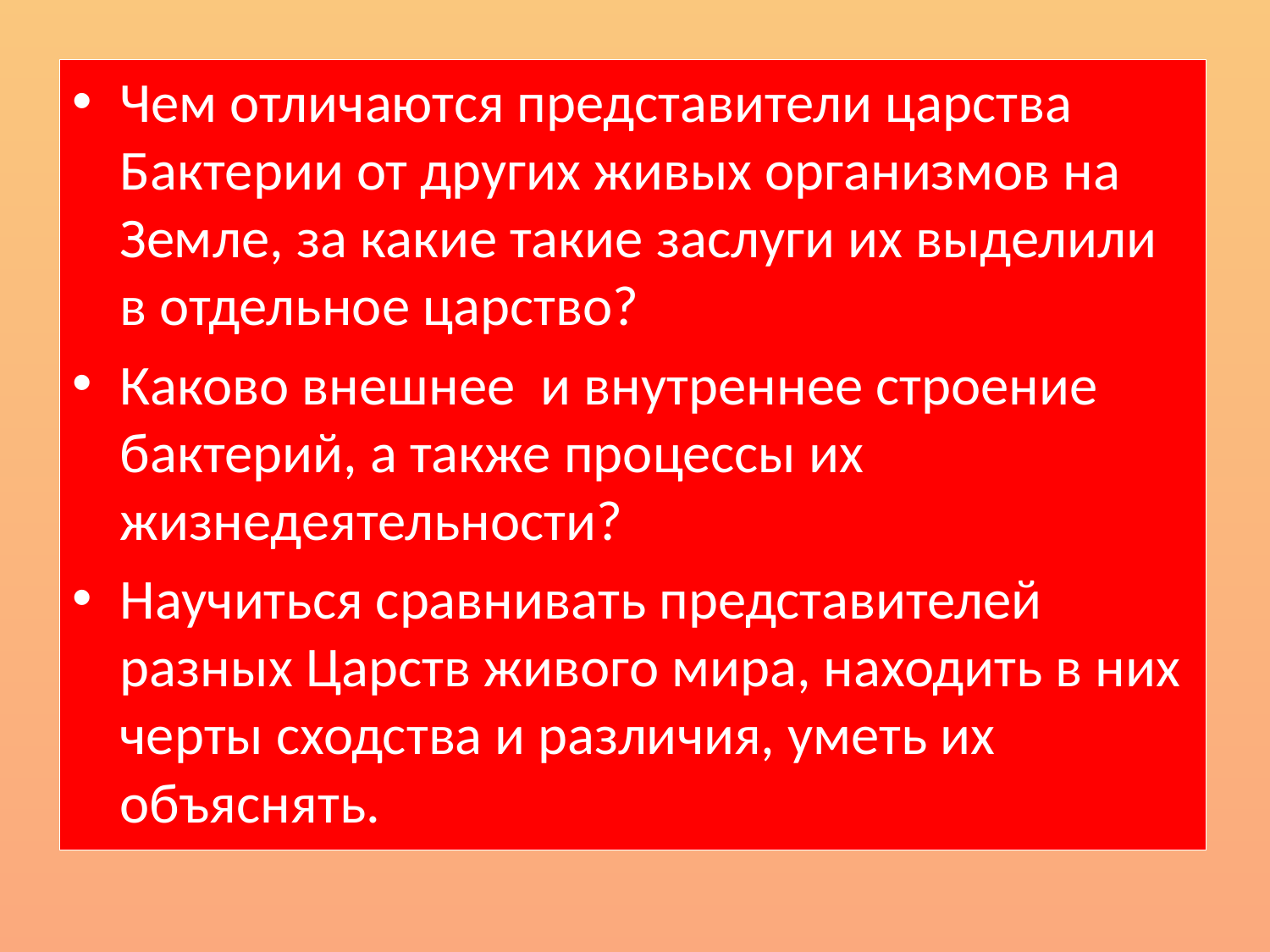

Чем отличаются представители царства Бактерии от других живых организмов на Земле, за какие такие заслуги их выделили в отдельное царство?
Каково внешнее  и внутреннее строение бактерий, а также процессы их жизнедеятельности?
Научиться сравнивать представителей разных Царств живого мира, находить в них черты сходства и различия, уметь их объяснять.